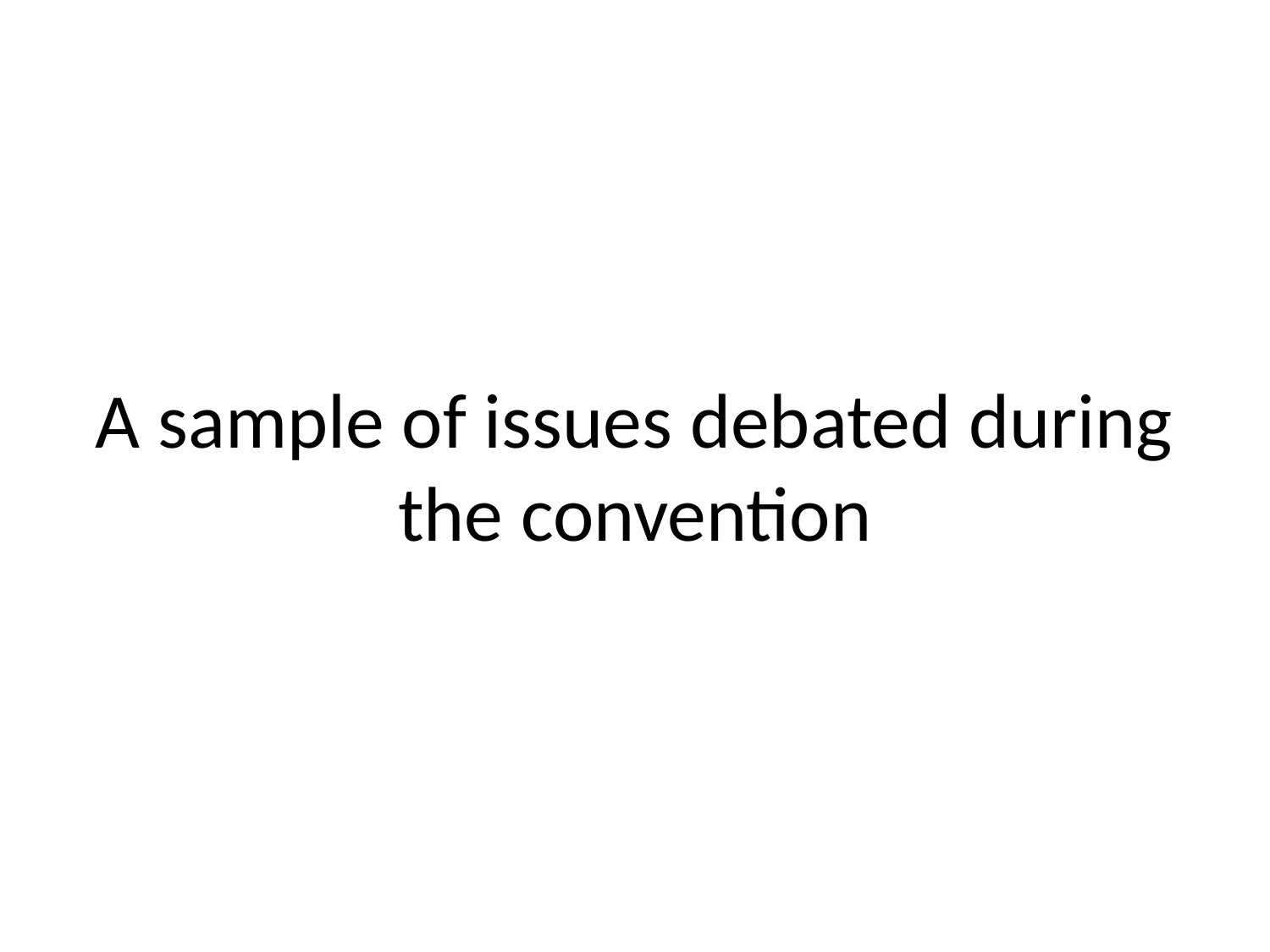

# A sample of issues debated during the convention